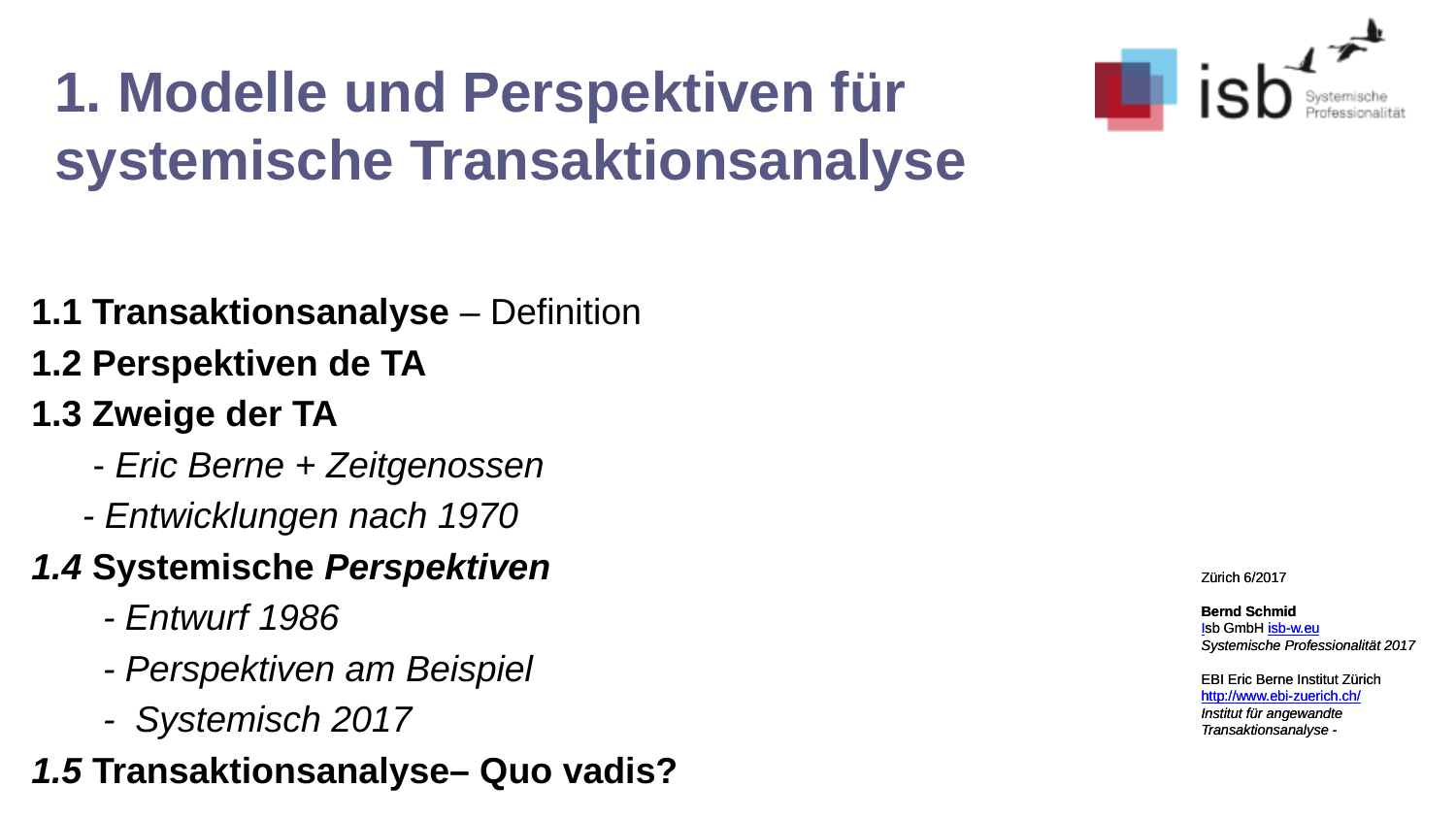

# 1. Modelle und Perspektiven für      systemische Transaktionsanalyse

1.1 Transaktionsanalyse – Definition
1.2 Perspektiven de TA
1.3 Zweige der TA
      - Eric Berne + Zeitgenossen
     - Entwicklungen nach 1970
1.4 Systemische Perspektiven
       - Entwurf 1986
       - Perspektiven am Beispiel
       -  Systemisch 2017
1.5 Transaktionsanalyse– Quo vadis?

Zürich 6/2017
Bernd Schmid
Isb GmbH isb-w.eu
Systemische Professionalität 2017

EBI Eric Berne Institut Zürich
http://www.ebi-zuerich.ch/
Institut für angewandte Transaktionsanalyse -